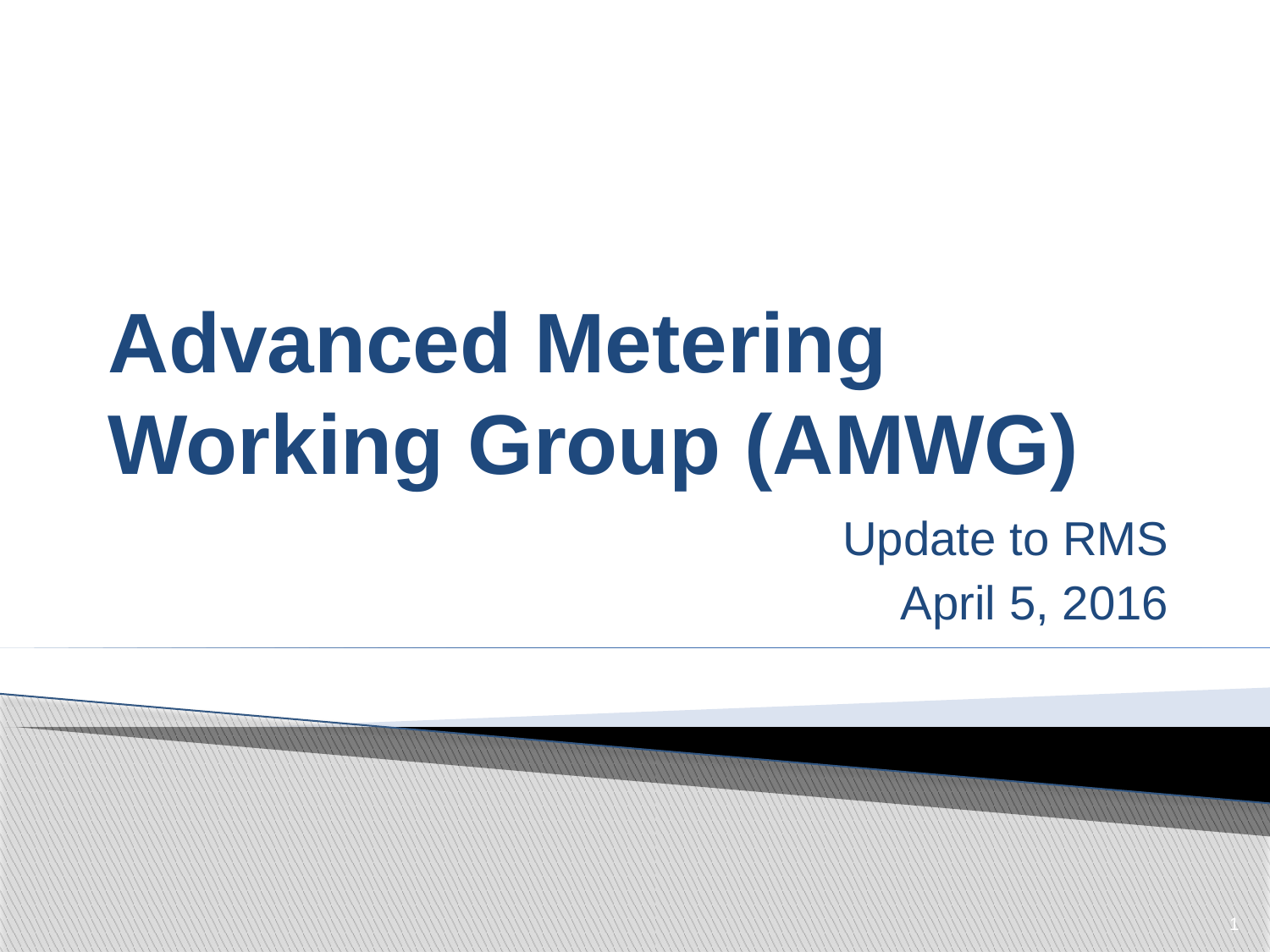

# Advanced Metering Working Group (AMWG)
Update to RMS
April 5, 2016
1